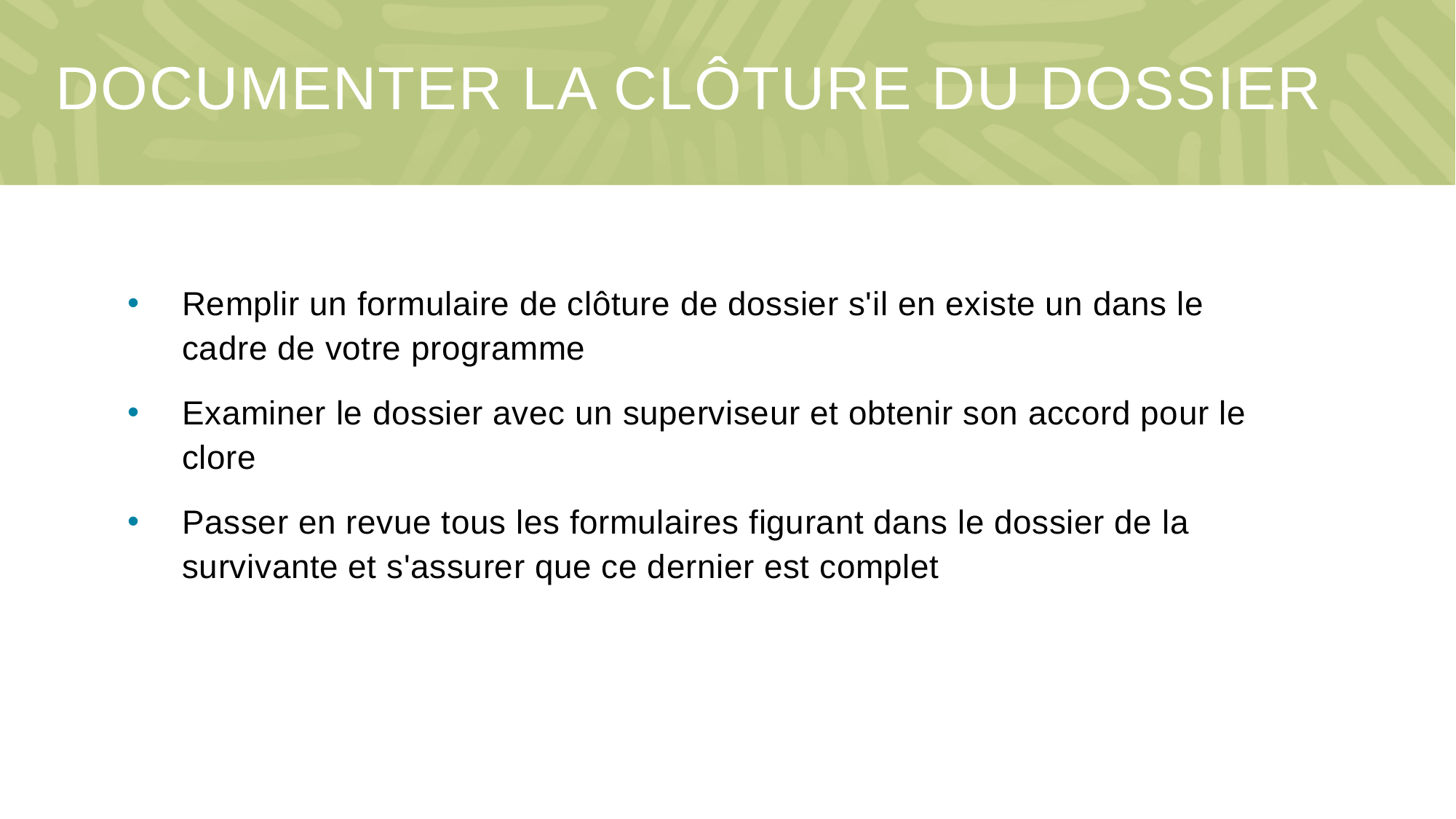

# Documenter la clôture du dossier
Remplir un formulaire de clôture de dossier s'il en existe un dans le cadre de votre programme
Examiner le dossier avec un superviseur et obtenir son accord pour le clore
Passer en revue tous les formulaires figurant dans le dossier de la survivante et s'assurer que ce dernier est complet